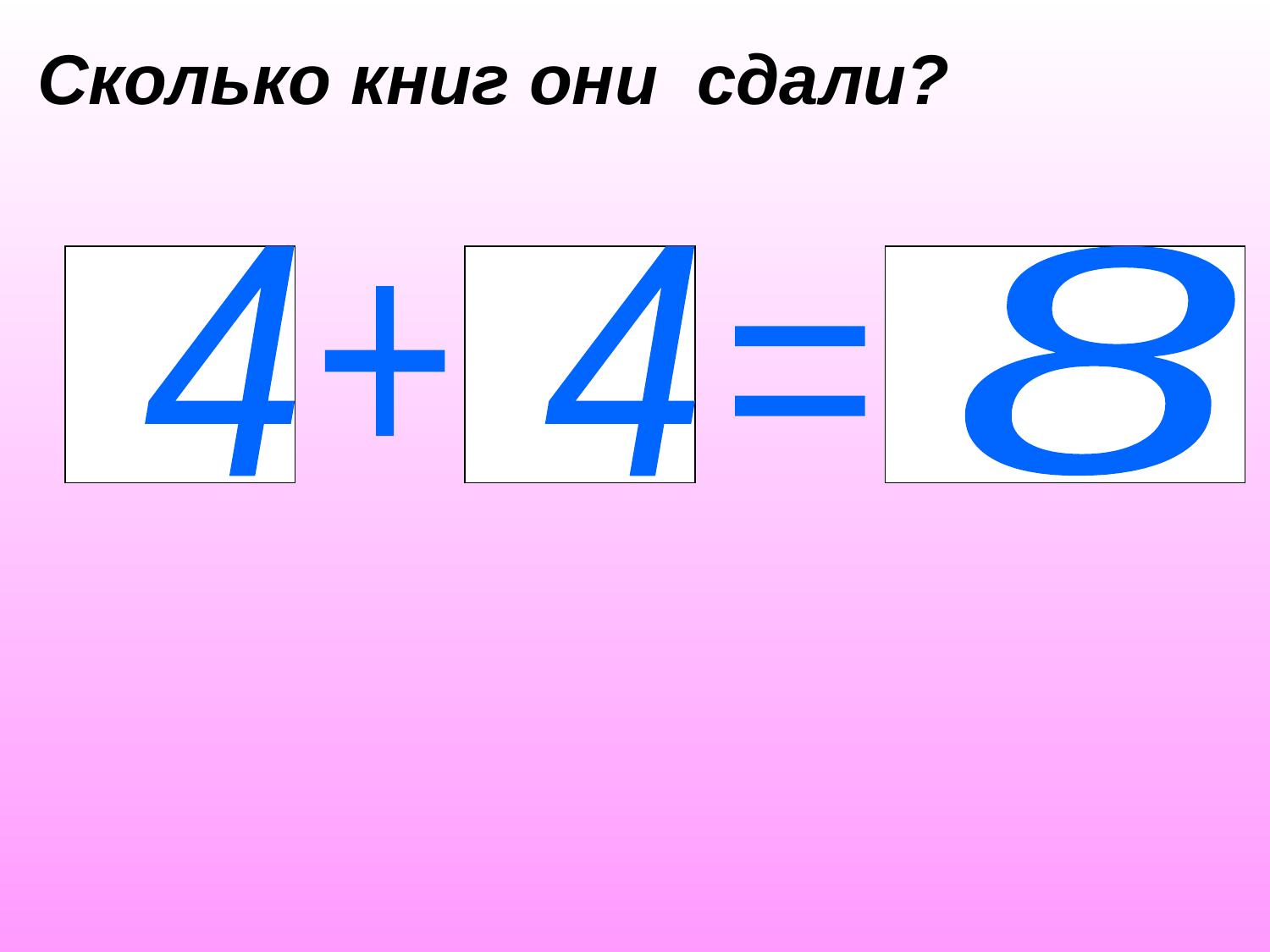

Сколько книг они  сдали?

4

4

8
+
=